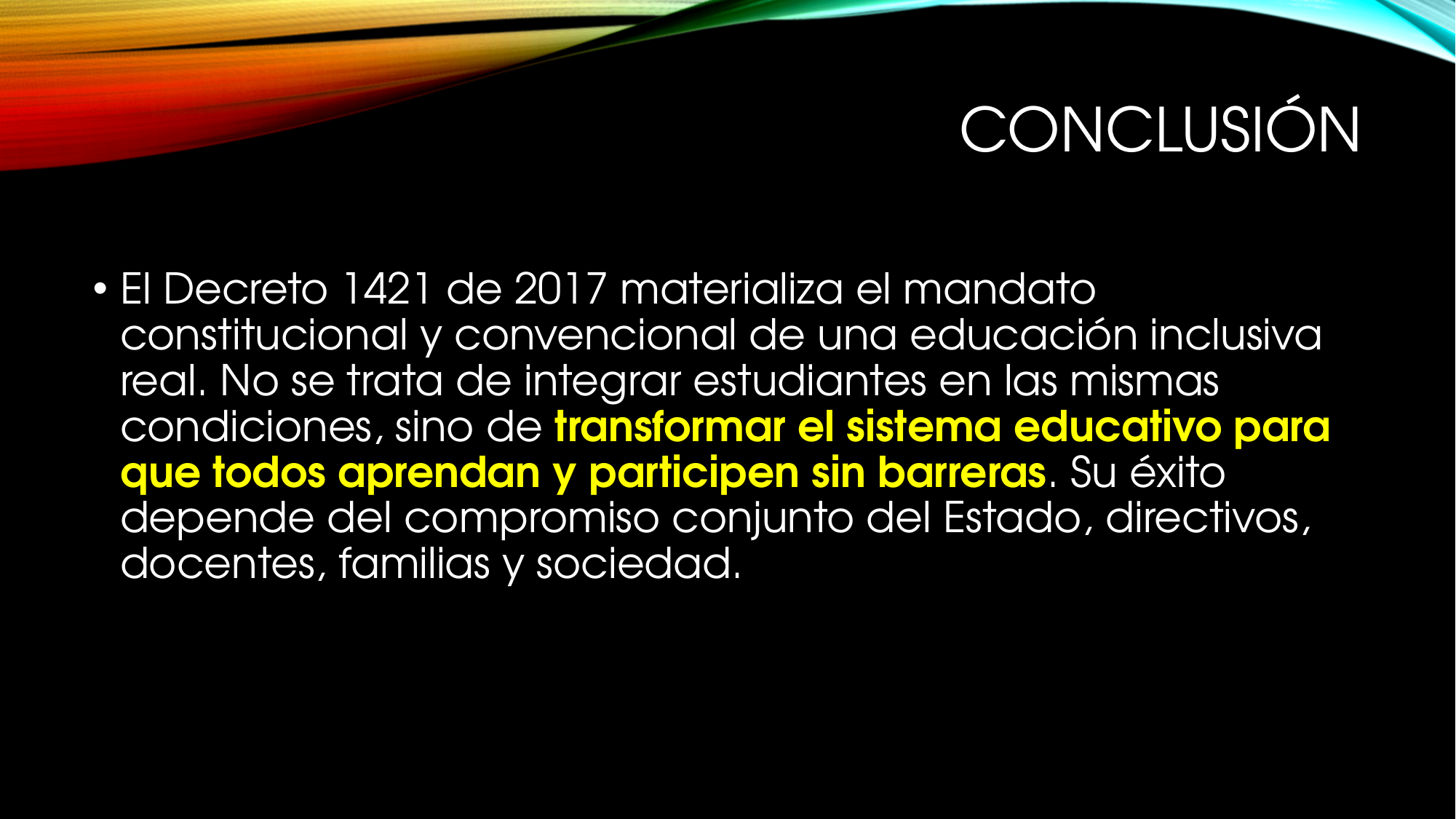

# Conclusión
El Decreto 1421 de 2017 materializa el mandato constitucional y convencional de una educación inclusiva real. No se trata de integrar estudiantes en las mismas condiciones, sino de transformar el sistema educativo para que todos aprendan y participen sin barreras. Su éxito depende del compromiso conjunto del Estado, directivos, docentes, familias y sociedad.